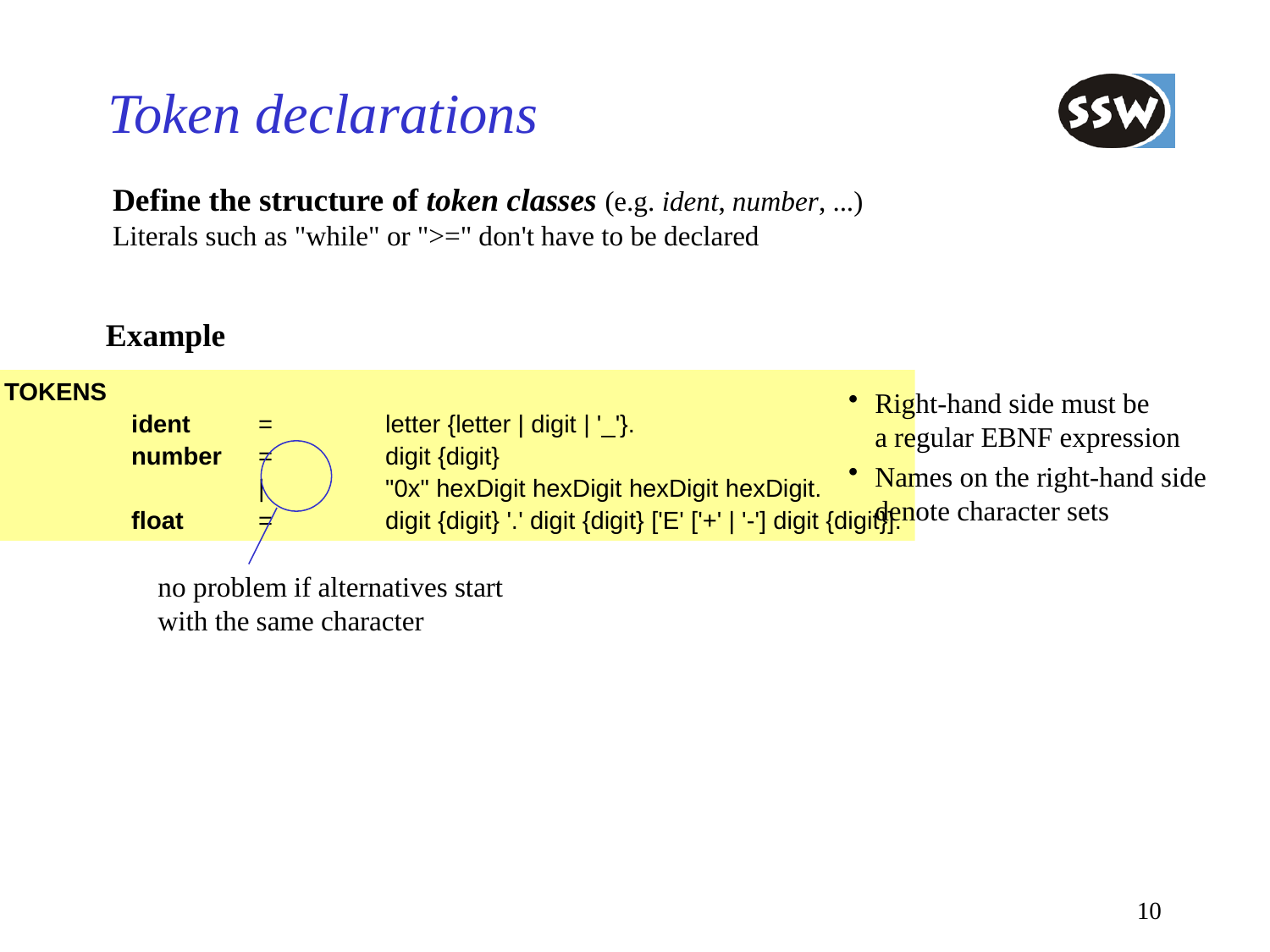

# Token declarations
Define the structure of token classes (e.g. ident, number, ...)
Literals such as "while" or ">=" don't have to be declared
Example
TOKENS
	ident 	=	letter {letter | digit | '_'}.
	number	=	digit {digit}
		|	"0x" hexDigit hexDigit hexDigit hexDigit.
	float	=	digit {digit} '.' digit {digit} ['E' ['+' | '-'] digit {digit}].
Right-hand side must be
a regular EBNF expression
Names on the right-hand side
denote character sets

no problem if alternatives start
with the same character
10